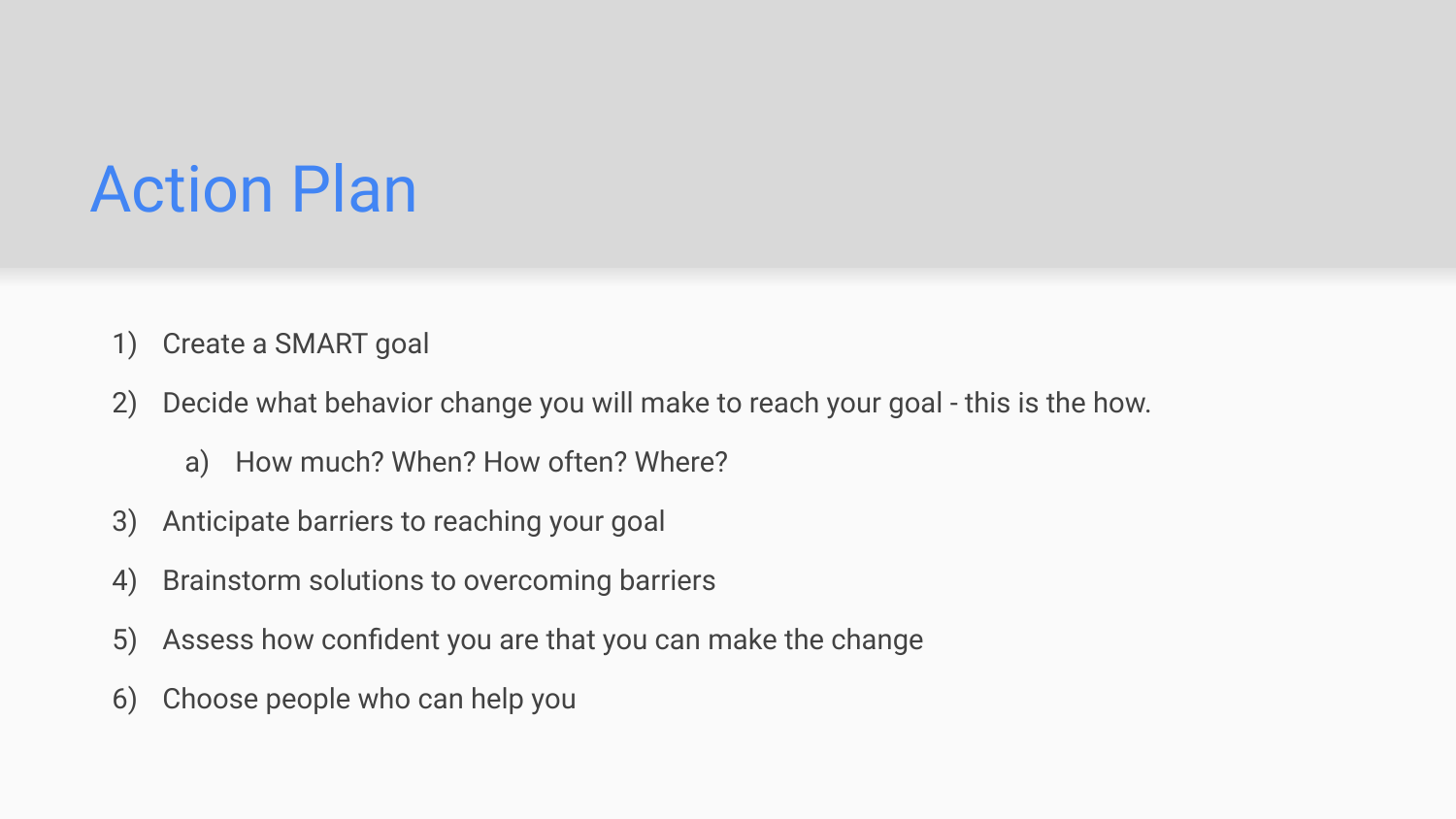

# Action Plan
Create a SMART goal
Decide what behavior change you will make to reach your goal - this is the how.
How much? When? How often? Where?
Anticipate barriers to reaching your goal
Brainstorm solutions to overcoming barriers
Assess how confident you are that you can make the change
Choose people who can help you